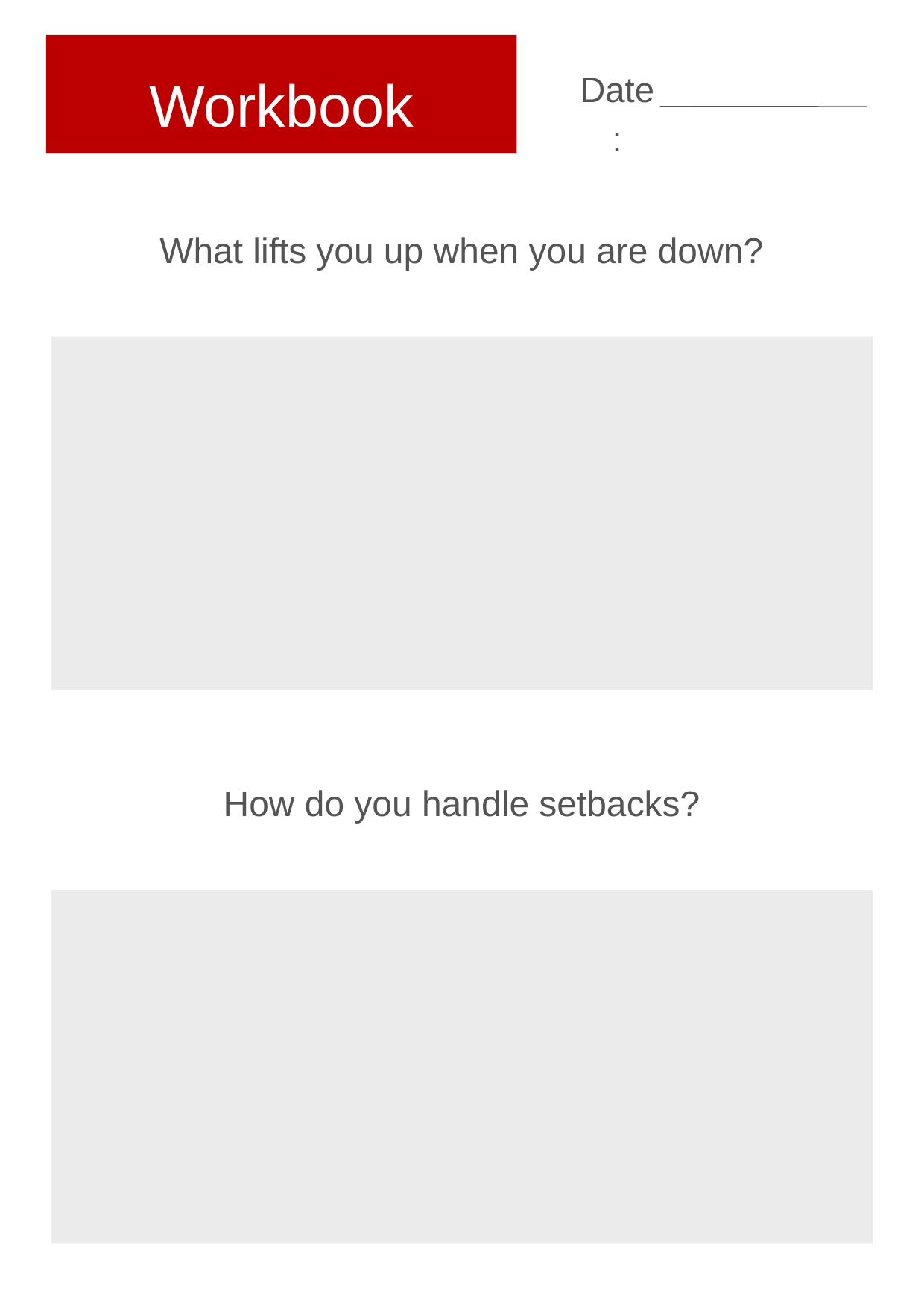

Workbook
Date:

What lifts you up when you are down?

How do you handle setbacks?